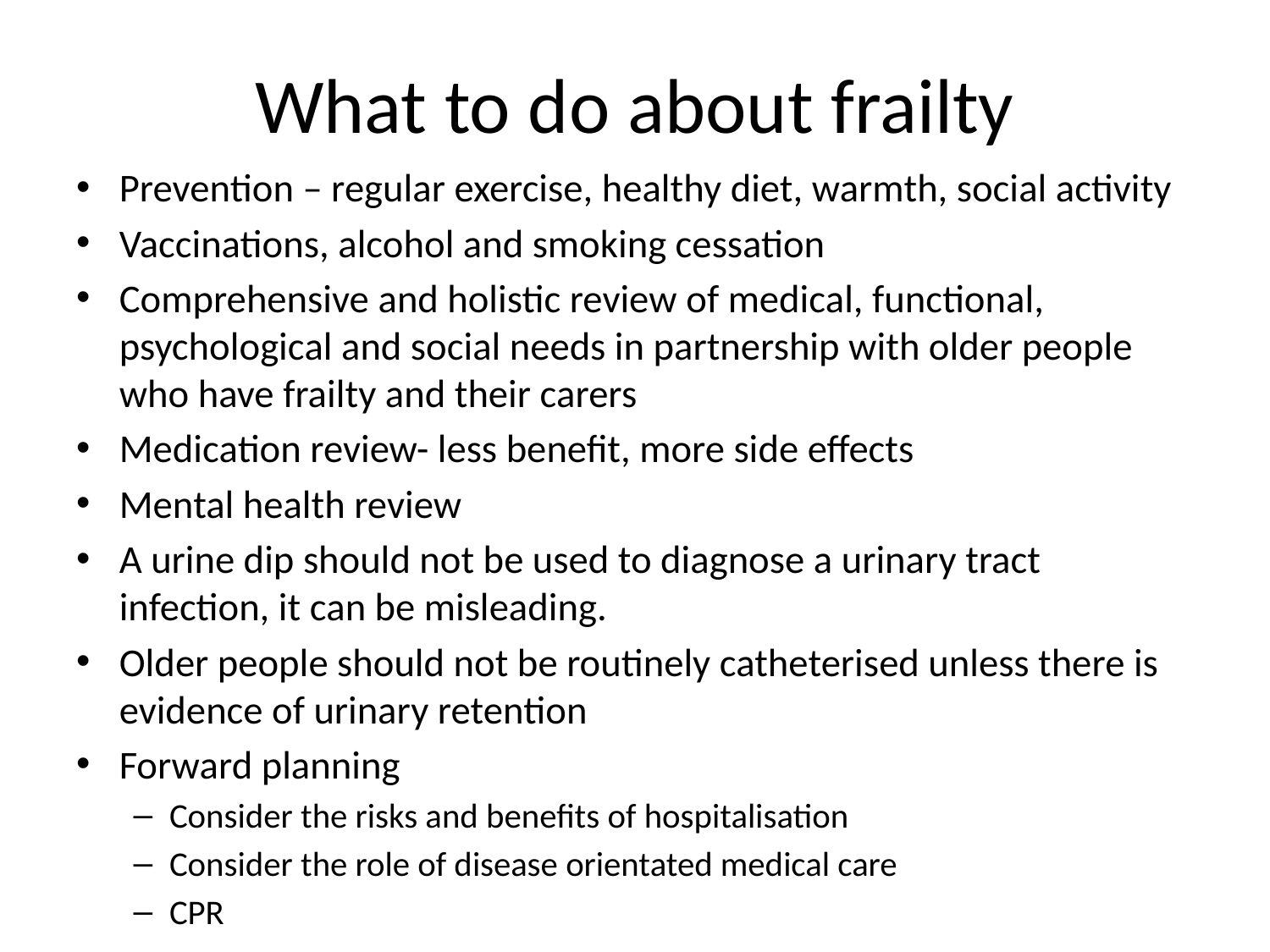

# What to do about frailty
Prevention – regular exercise, healthy diet, warmth, social activity
Vaccinations, alcohol and smoking cessation
Comprehensive and holistic review of medical, functional, psychological and social needs in partnership with older people who have frailty and their carers
Medication review- less benefit, more side effects
Mental health review
A urine dip should not be used to diagnose a urinary tract infection, it can be misleading.
Older people should not be routinely catheterised unless there is evidence of urinary retention
Forward planning
Consider the risks and benefits of hospitalisation
Consider the role of disease orientated medical care
CPR